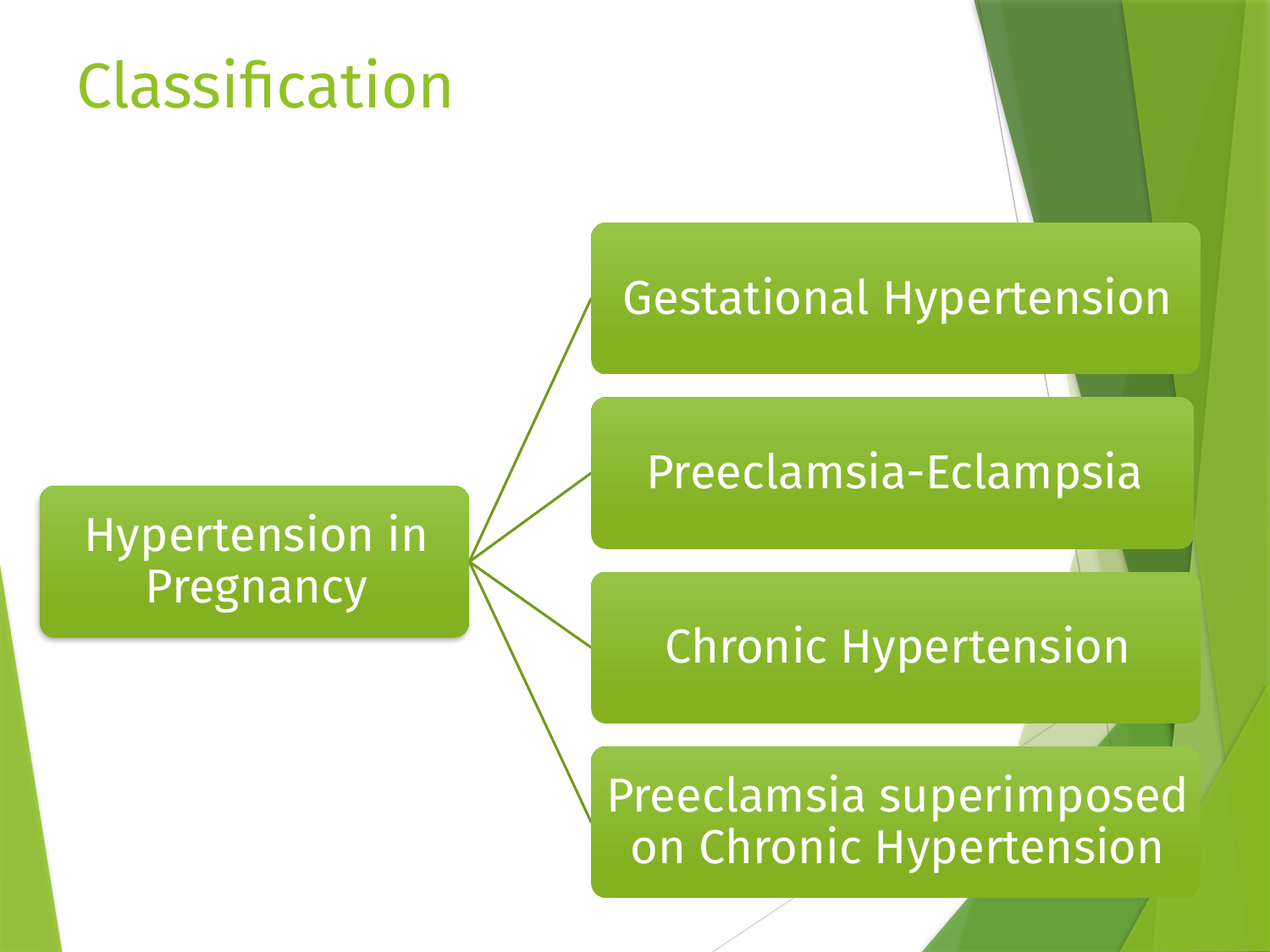

# Classification
Hypertension in Pregnancy

Gestational Hypertension

Preeclamsia-Eclampsia

Chronic Hypertension

Preeclamsia superimposed on Chronic Hypertension